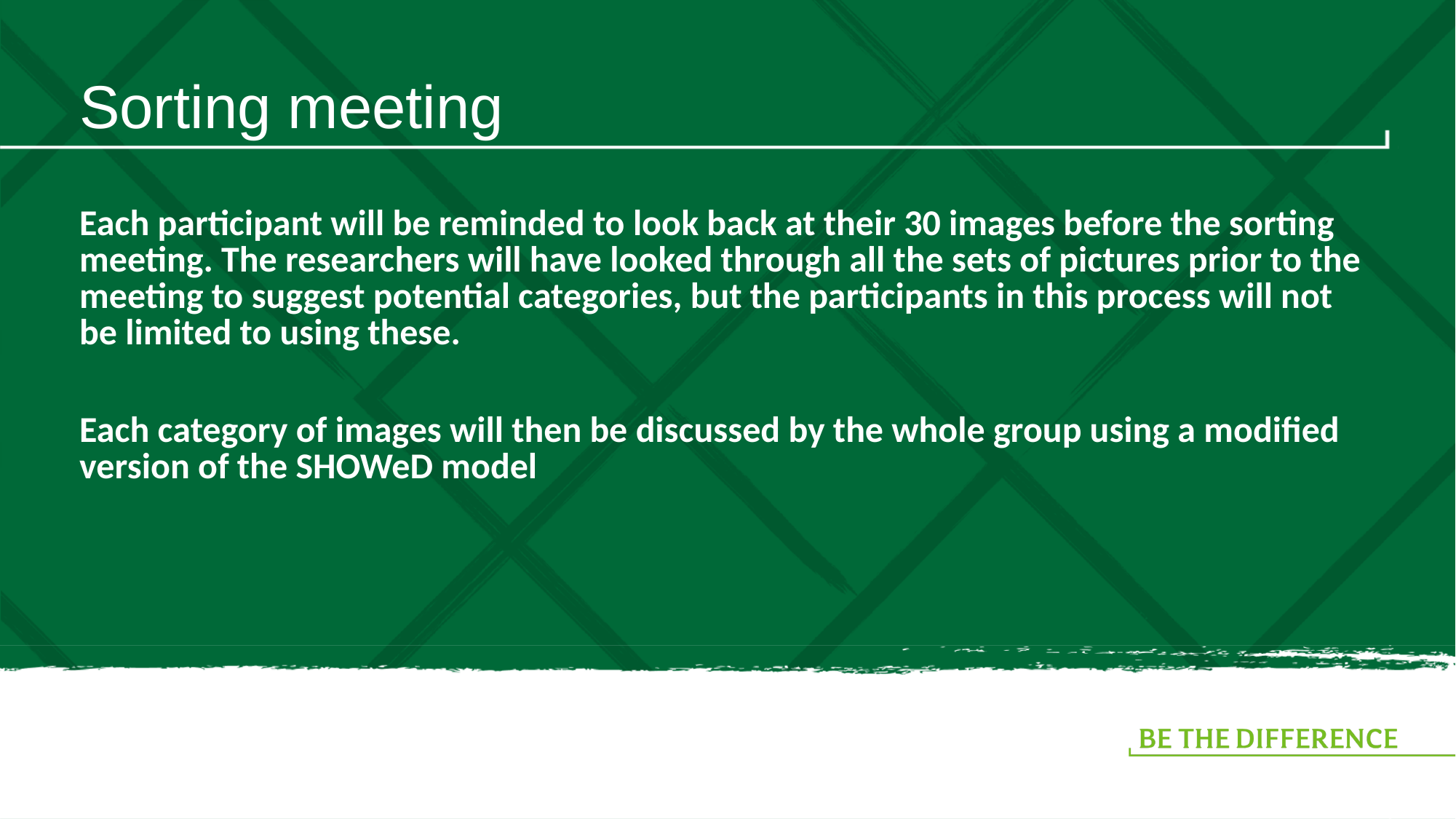

# Sorting meeting
Each participant will be reminded to look back at their 30 images before the sorting meeting. The researchers will have looked through all the sets of pictures prior to the meeting to suggest potential categories, but the participants in this process will not be limited to using these.

Each category of images will then be discussed by the whole group using a modified version of the SHOWeD model